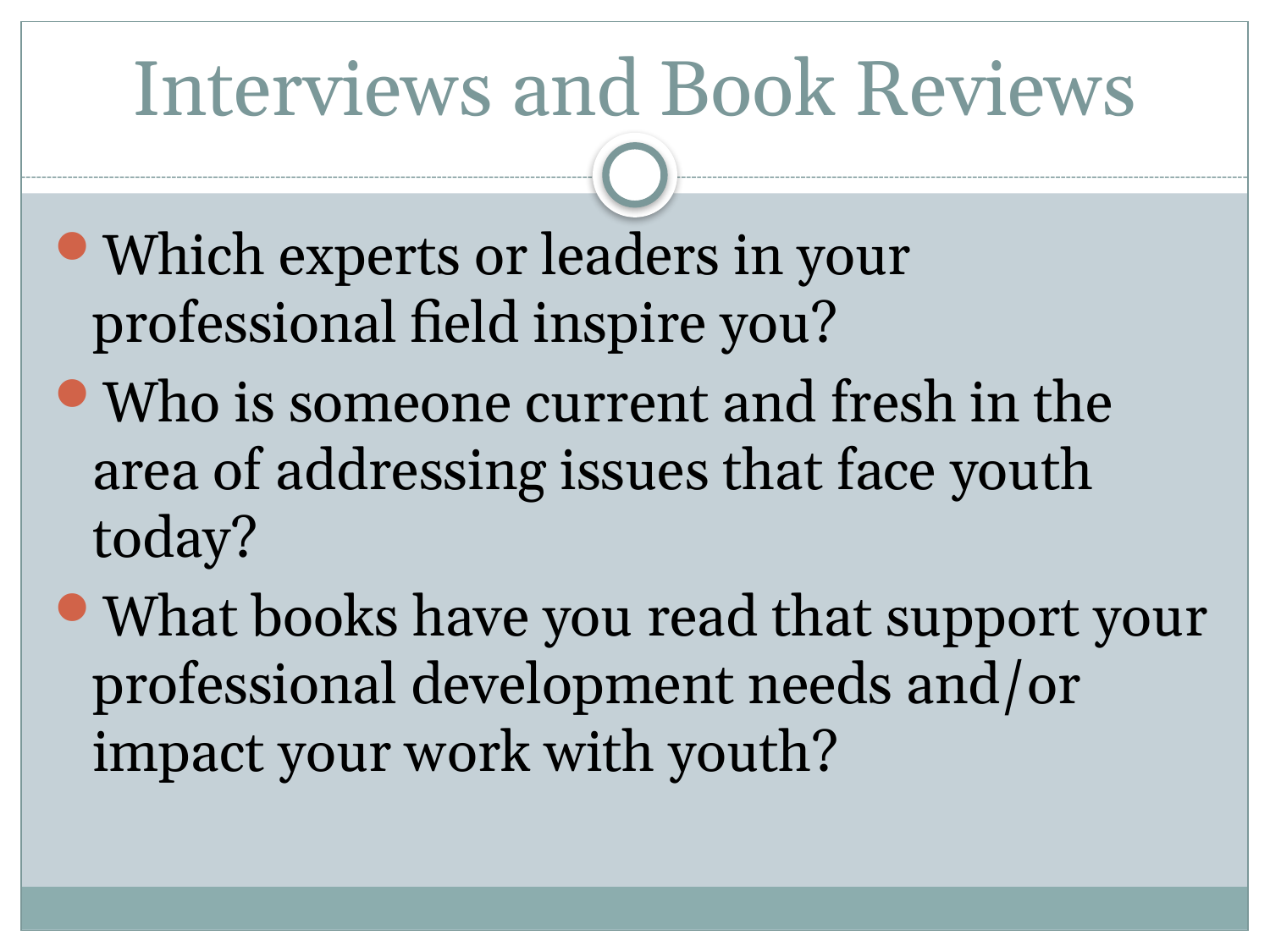

# Interviews and Book Reviews
Which experts or leaders in your professional field inspire you?
Who is someone current and fresh in the area of addressing issues that face youth today?
What books have you read that support your professional development needs and/or impact your work with youth?